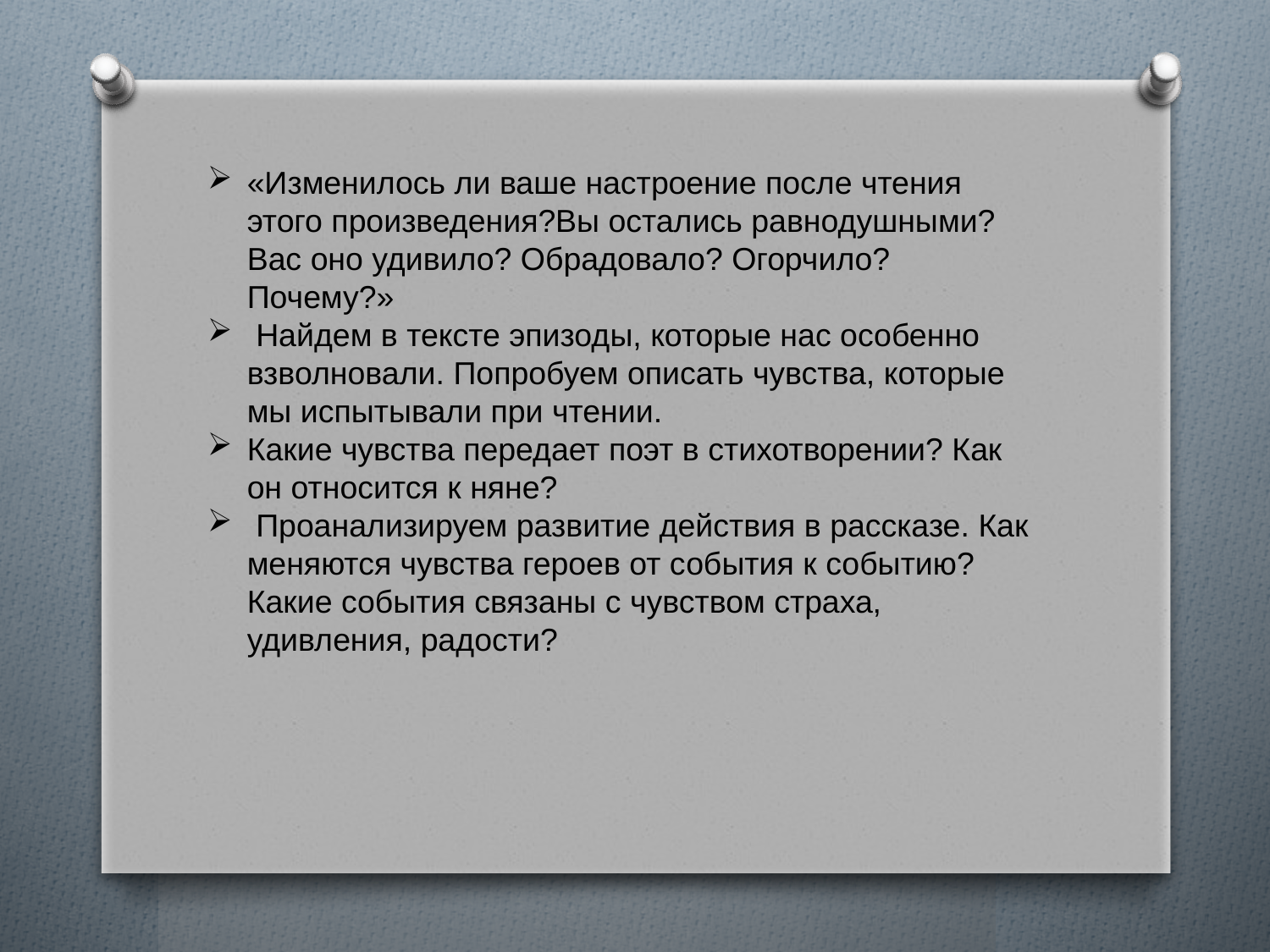

«Изменилось ли ваше настроение после чтения этого произведения?Вы остались равнодушными? Вас оно удивило? Обрадовало? Огорчило? Почему?»
 Найдем в тексте эпизоды, которые нас особенно взволновали. Попробуем описать чувства, которые мы испытывали при чтении.
Какие чувства передает поэт в стихотворении? Как он относится к няне?
 Проанализируем развитие действия в рассказе. Как меняются чувства героев от события к событию? Какие события связаны с чувством страха, удивления, радости?